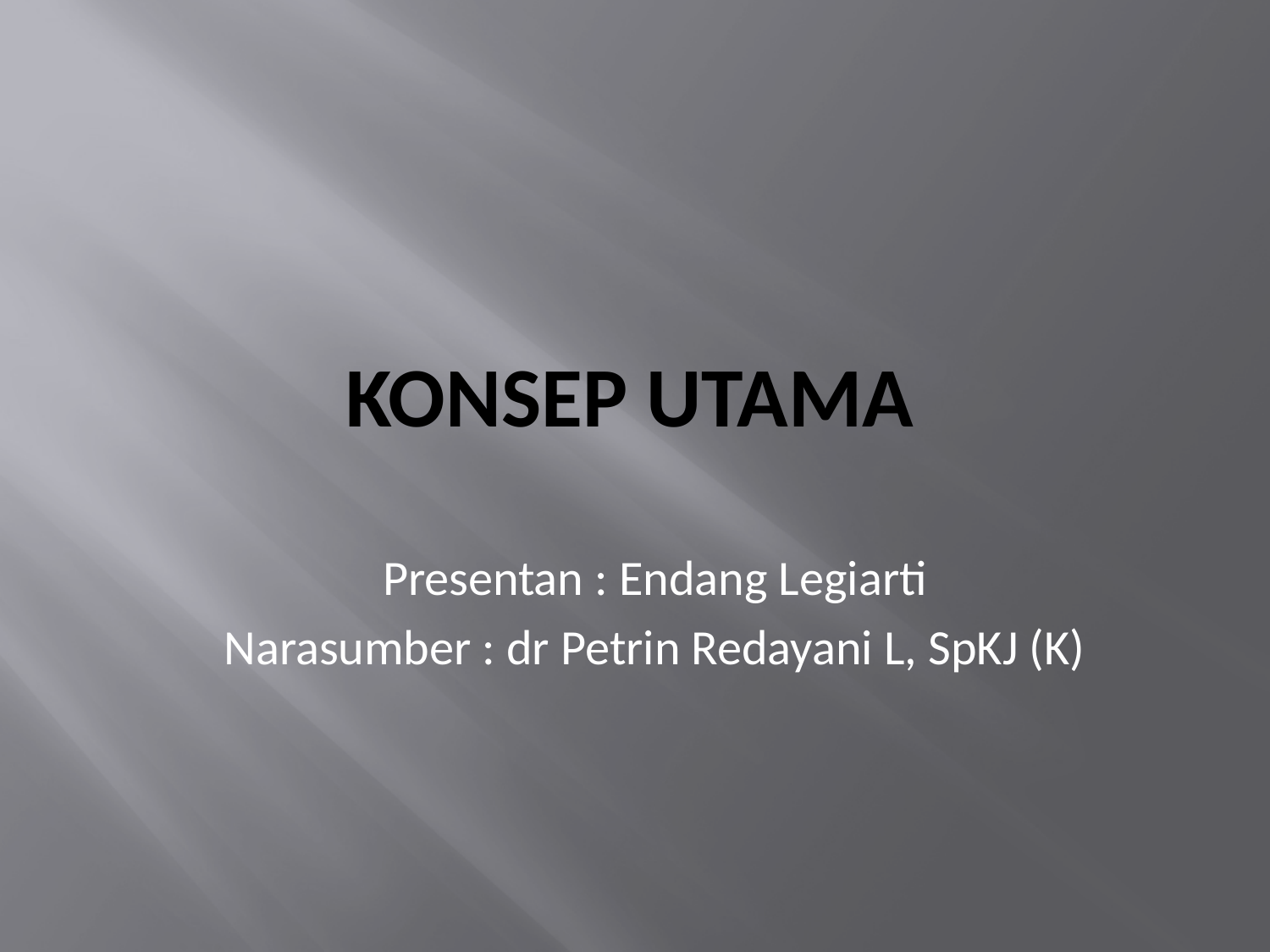

# KONSEP UTAMA
Presentan : Endang Legiarti
Narasumber : dr Petrin Redayani L, SpKJ (K)